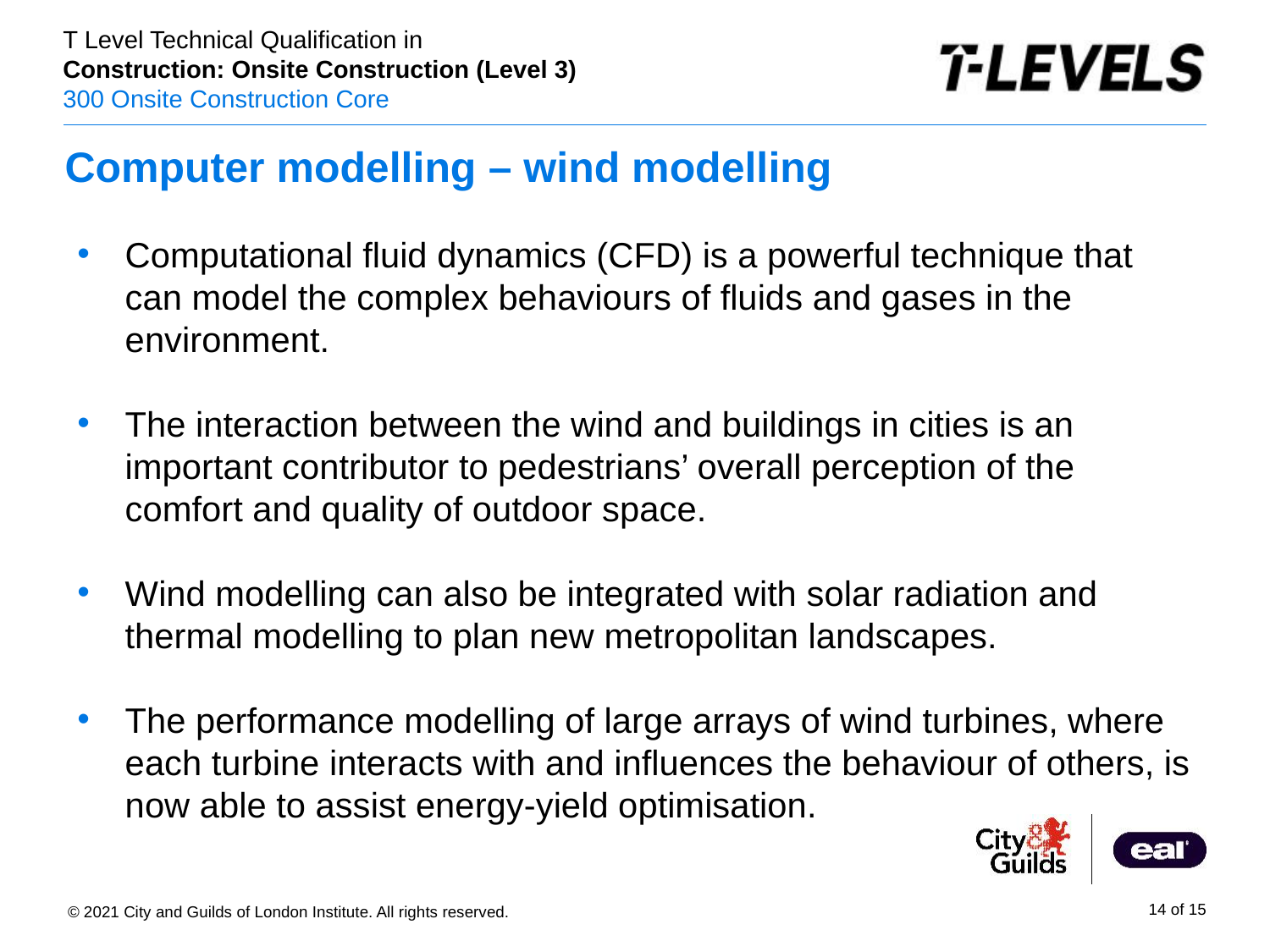

# Computer modelling – wind modelling
Computational fluid dynamics (CFD) is a powerful technique that can model the complex behaviours of fluids and gases in the environment.

The interaction between the wind and buildings in cities is an important contributor to pedestrians’ overall perception of the comfort and quality of outdoor space.

Wind modelling can also be integrated with solar radiation and thermal modelling to plan new metropolitan landscapes.

The performance modelling of large arrays of wind turbines, where each turbine interacts with and influences the behaviour of others, is now able to assist energy-yield optimisation.